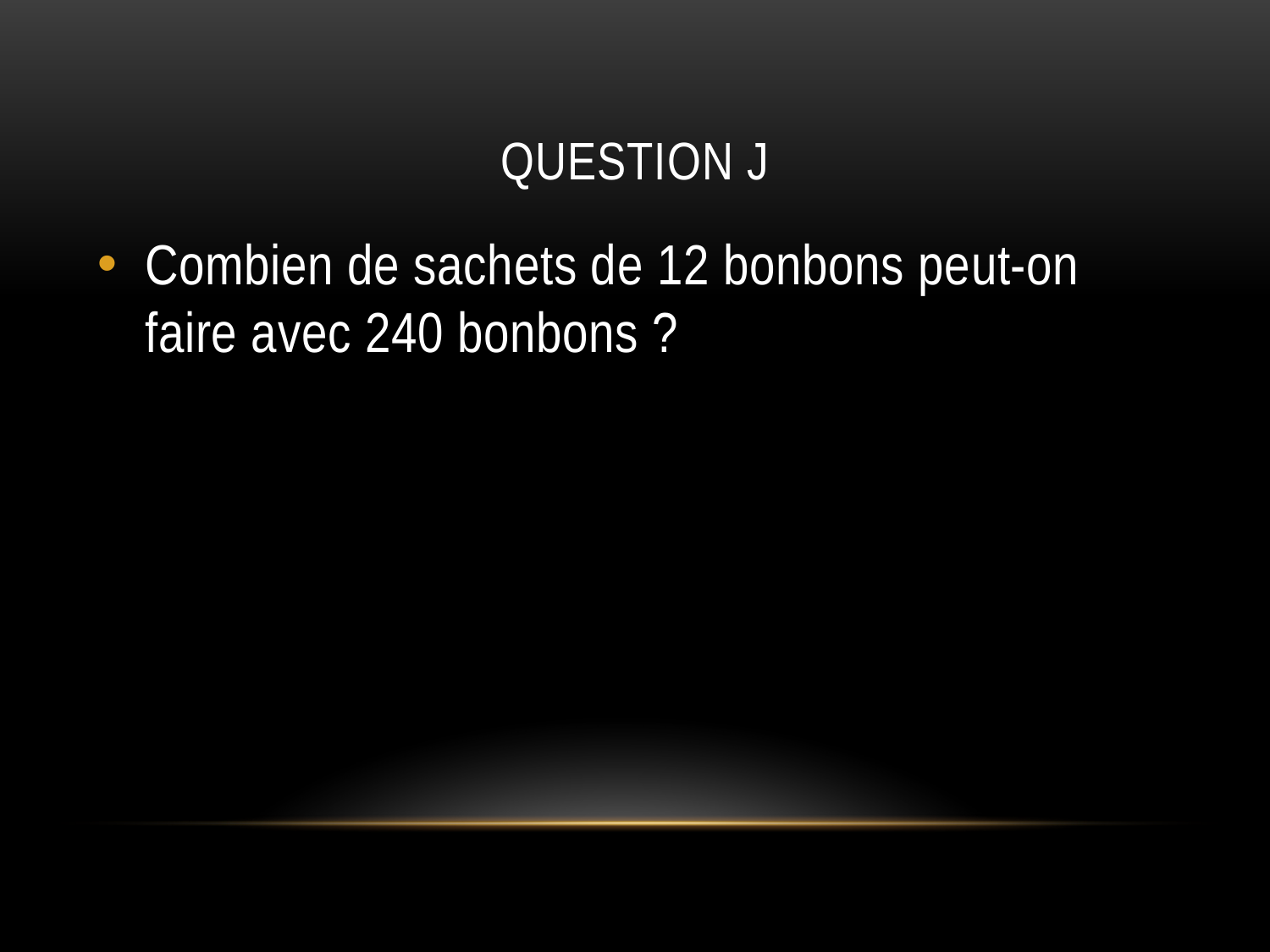

# QUESTION J
Combien de sachets de 12 bonbons peut-on faire avec 240 bonbons ?